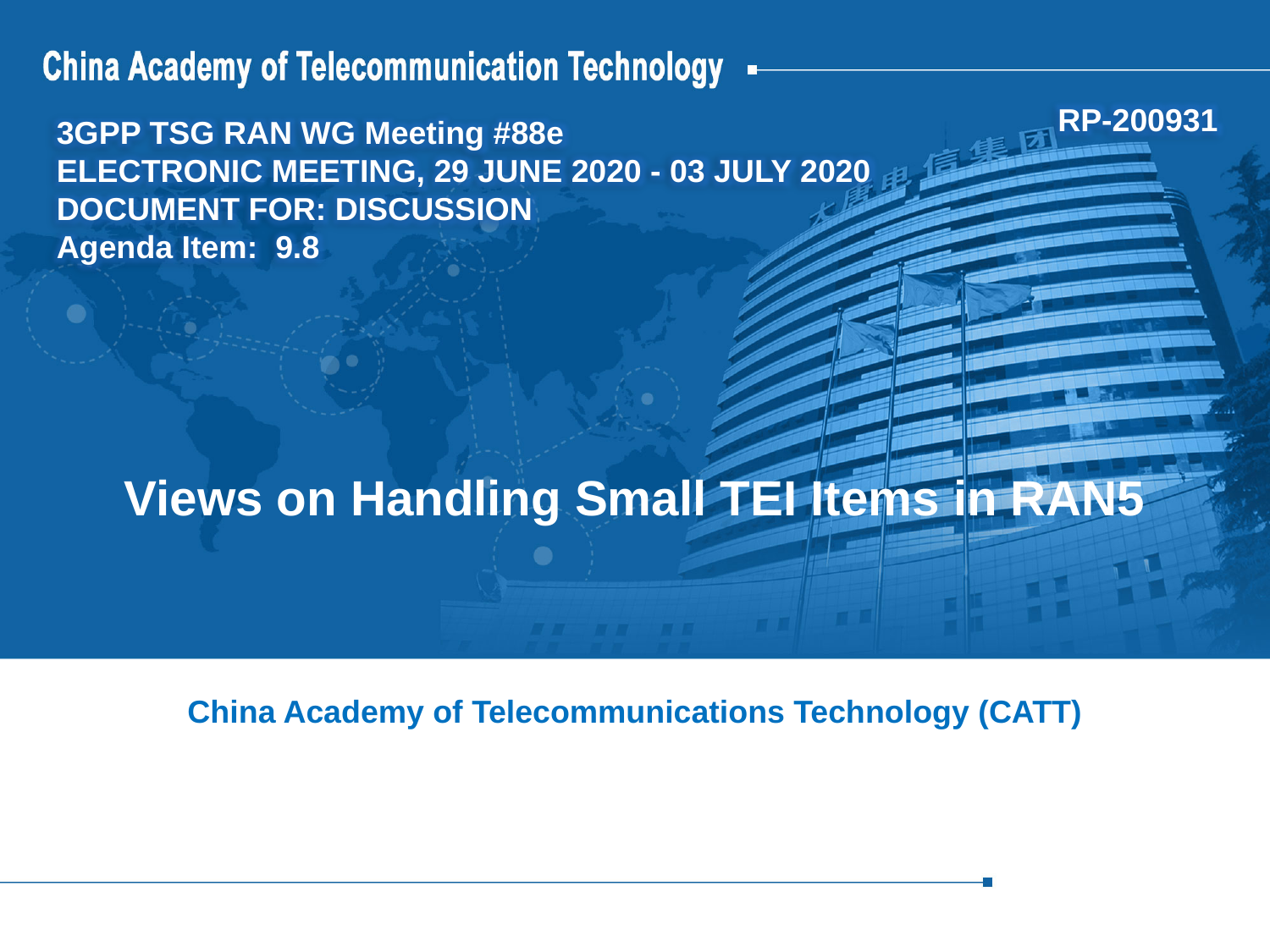

RP-200931
3GPP TSG RAN WG Meeting #88e
Electronic Meeting, 29 June 2020 - 03 July 2020
Document for: Discussion
Agenda Item:  9.8
# Views on Handling Small TEI Items in RAN5
China Academy of Telecommunications Technology (CATT)